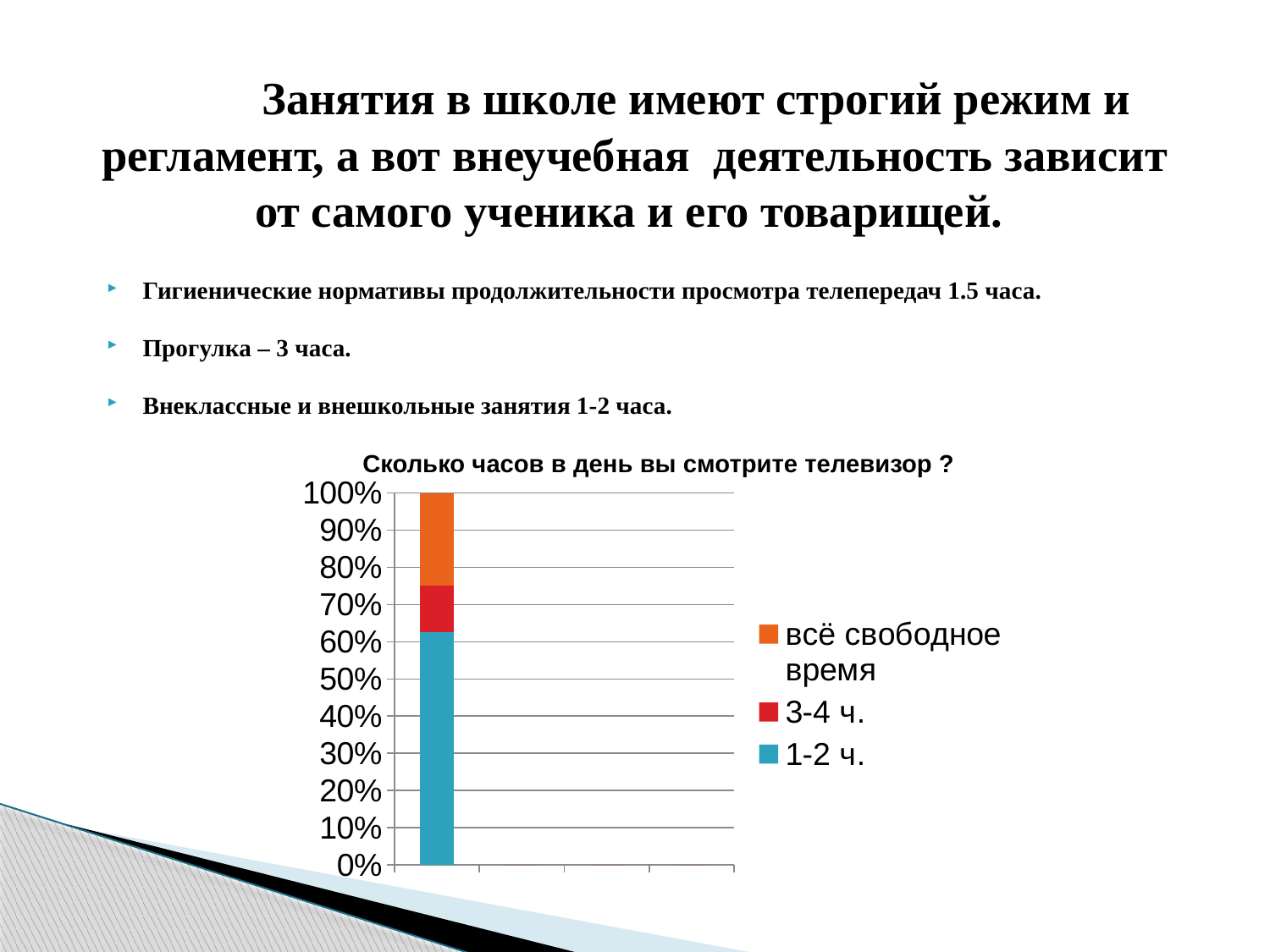

# Занятия в школе имеют строгий режим и регламент, а вот внеучебная  деятельность зависит от самого ученика и его товарищей.
Гигиенические нормативы продолжительности просмотра телепередач 1.5 часа.
Прогулка – 3 часа.
Внеклассные и внешкольные занятия 1-2 часа.

Сколько часов в день вы смотрите телевизор ?

### Chart

| Category | 1-2 ч. | 3-4 ч. | всё свободное время |
|---|---|---|---|
|   | 62.5 | 12.5 | 25.0 |
|   | 0.0 | 0.0 | 0.0 |
|   | 0.0 | 0.0 | 0.0 |
|   | 0.0 | 0.0 | 0.0 |